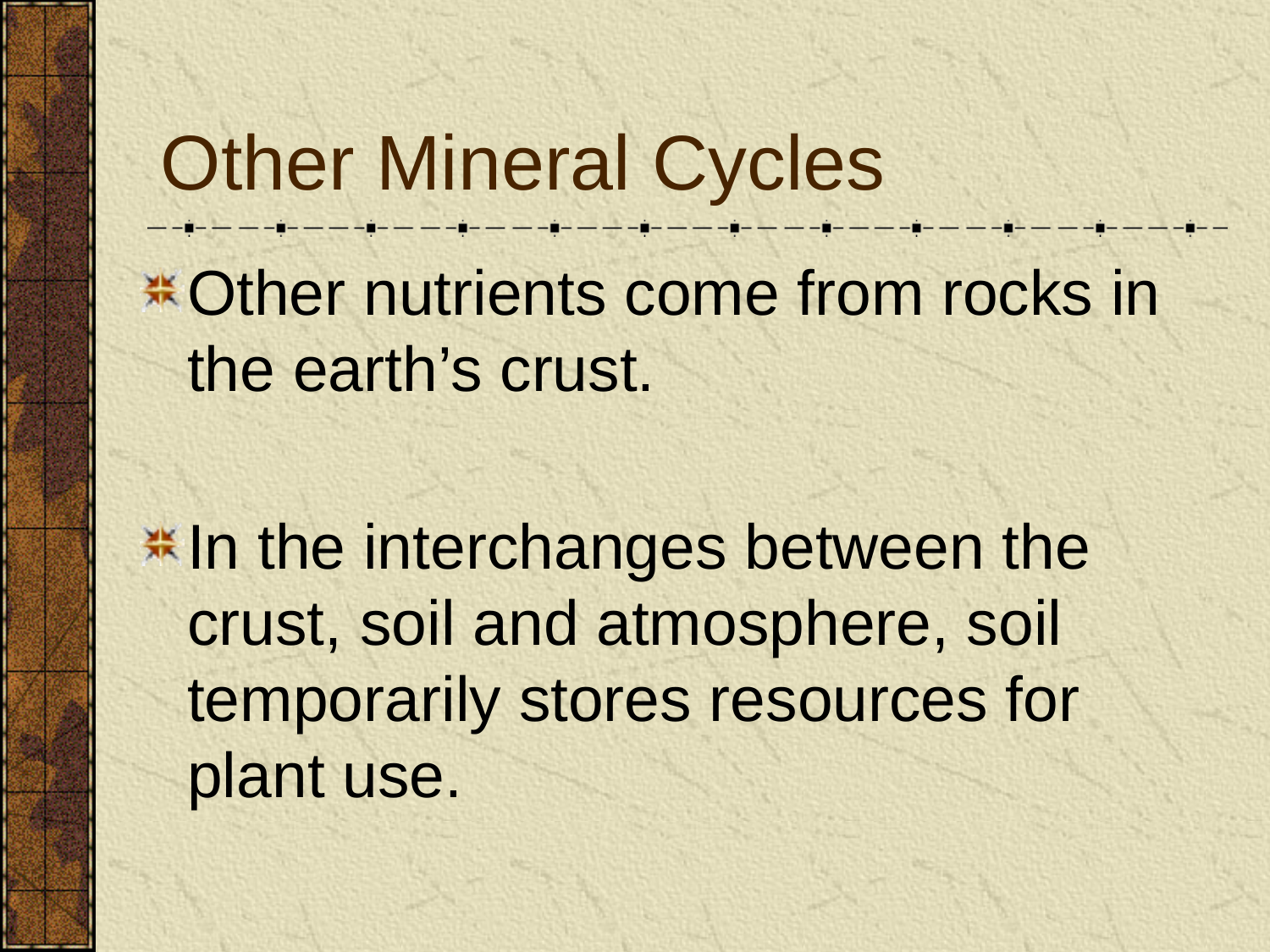

# Other Mineral Cycles
Other nutrients come from rocks in the earth’s crust.

In the interchanges between the crust, soil and atmosphere, soil temporarily stores resources for plant use.